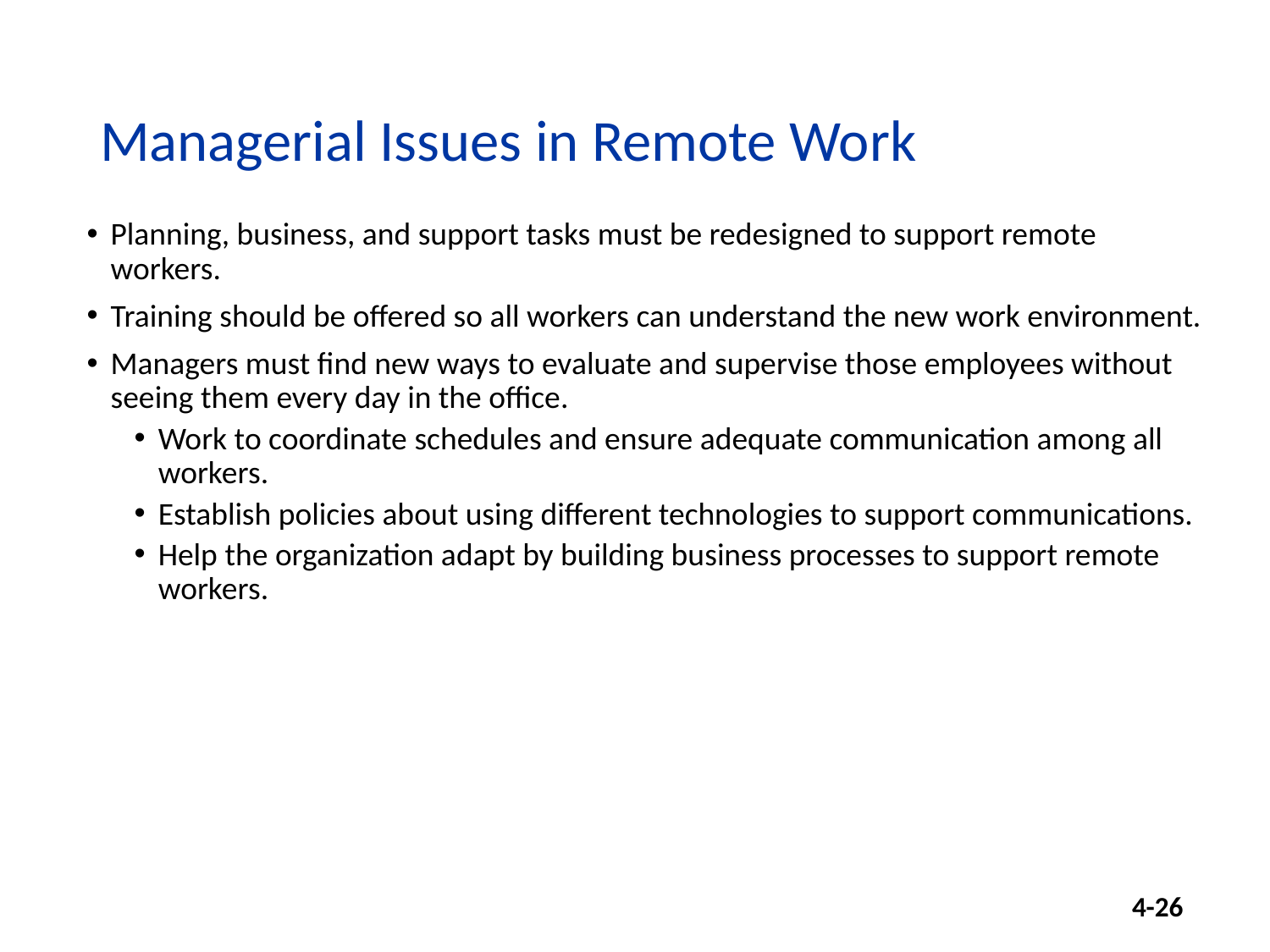

# Managerial Issues in Remote Work
Planning, business, and support tasks must be redesigned to support remote workers.
Training should be offered so all workers can understand the new work environment.
Managers must find new ways to evaluate and supervise those employees without seeing them every day in the office.
Work to coordinate schedules and ensure adequate communication among all workers.
Establish policies about using different technologies to support communications.
Help the organization adapt by building business processes to support remote workers.